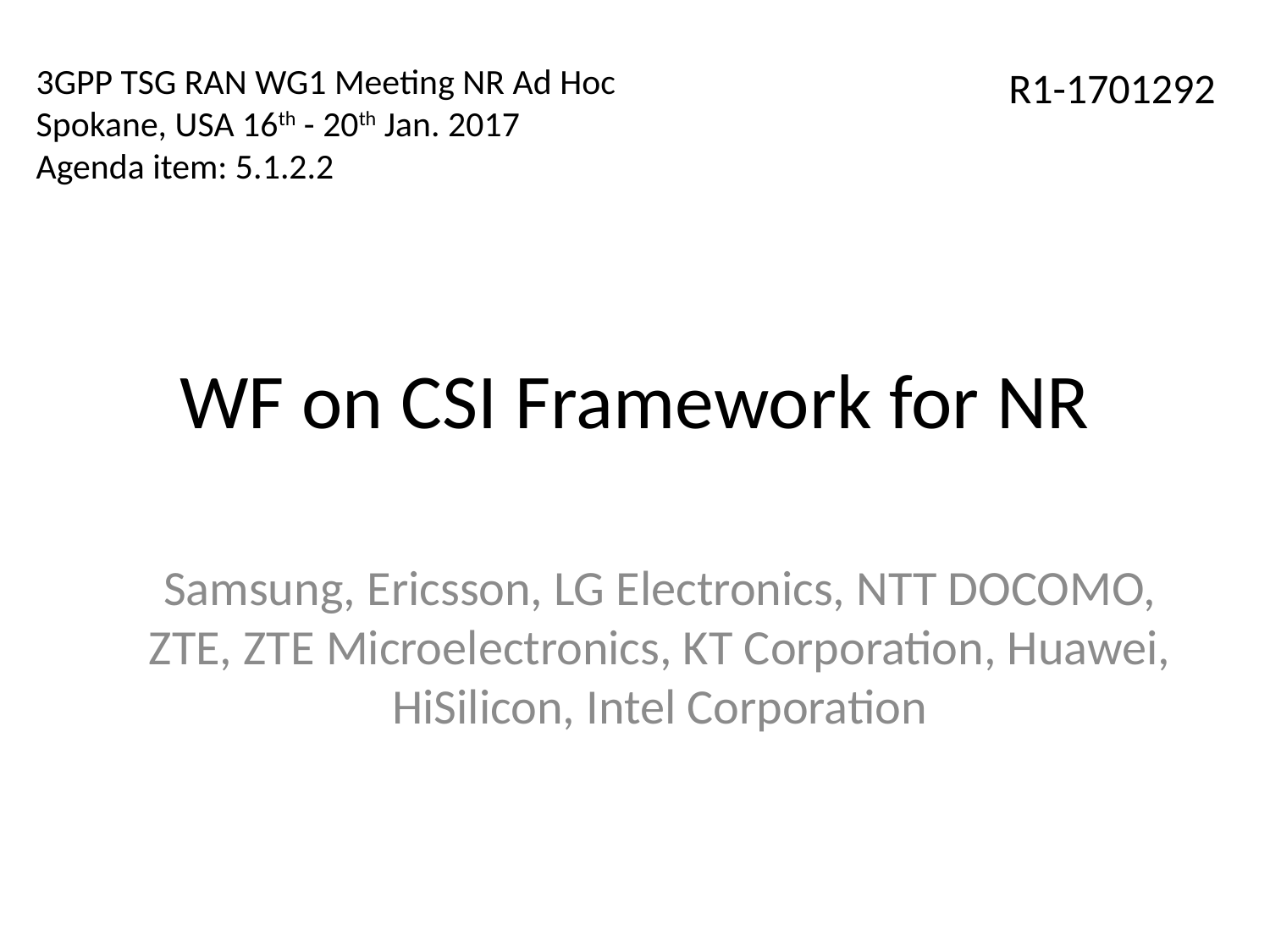

3GPP TSG RAN WG1 Meeting NR Ad Hoc
Spokane, USA 16th - 20th Jan. 2017
Agenda item: 5.1.2.2
R1-1701292
# WF on CSI Framework for NR
Samsung, Ericsson, LG Electronics, NTT DOCOMO, ZTE, ZTE Microelectronics, KT Corporation, Huawei, HiSilicon, Intel Corporation